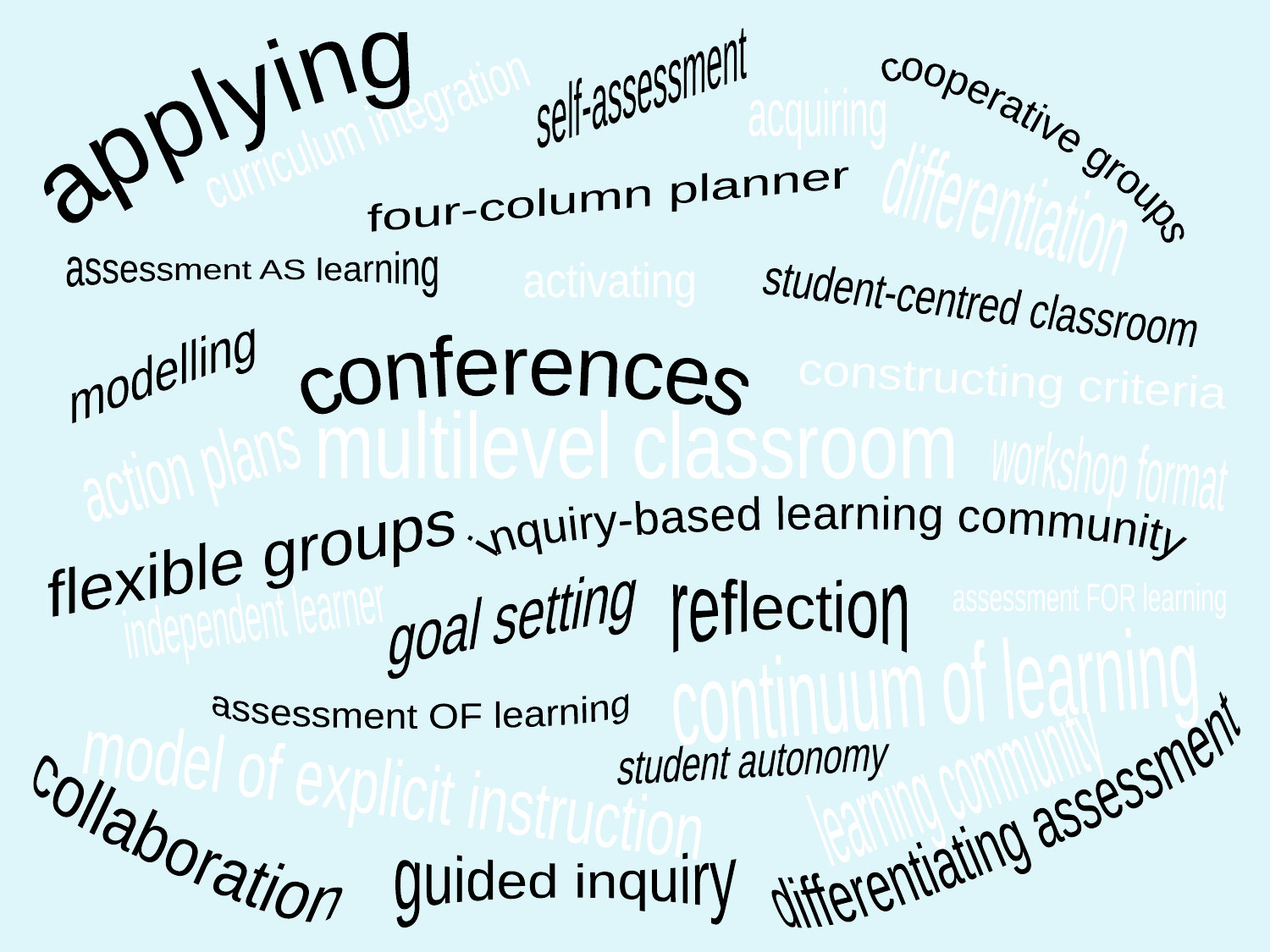

self-assessment
acquiring
curriculum integration
applying
cooperative groups
four-column planner
differentiation
assessment AS learning
activating
student-centred classroom
modelling
conferences
constructing criteria
multilevel classroom
action plans
workshop format
flexible groups
inquiry-based learning community
goal setting
reflection
assessment FOR learning
independent learner
continuum of learning
assessment OF learning
student autonomy
learning community
model of explicit instruction
differentiating assessment
collaboration
guided inquiry